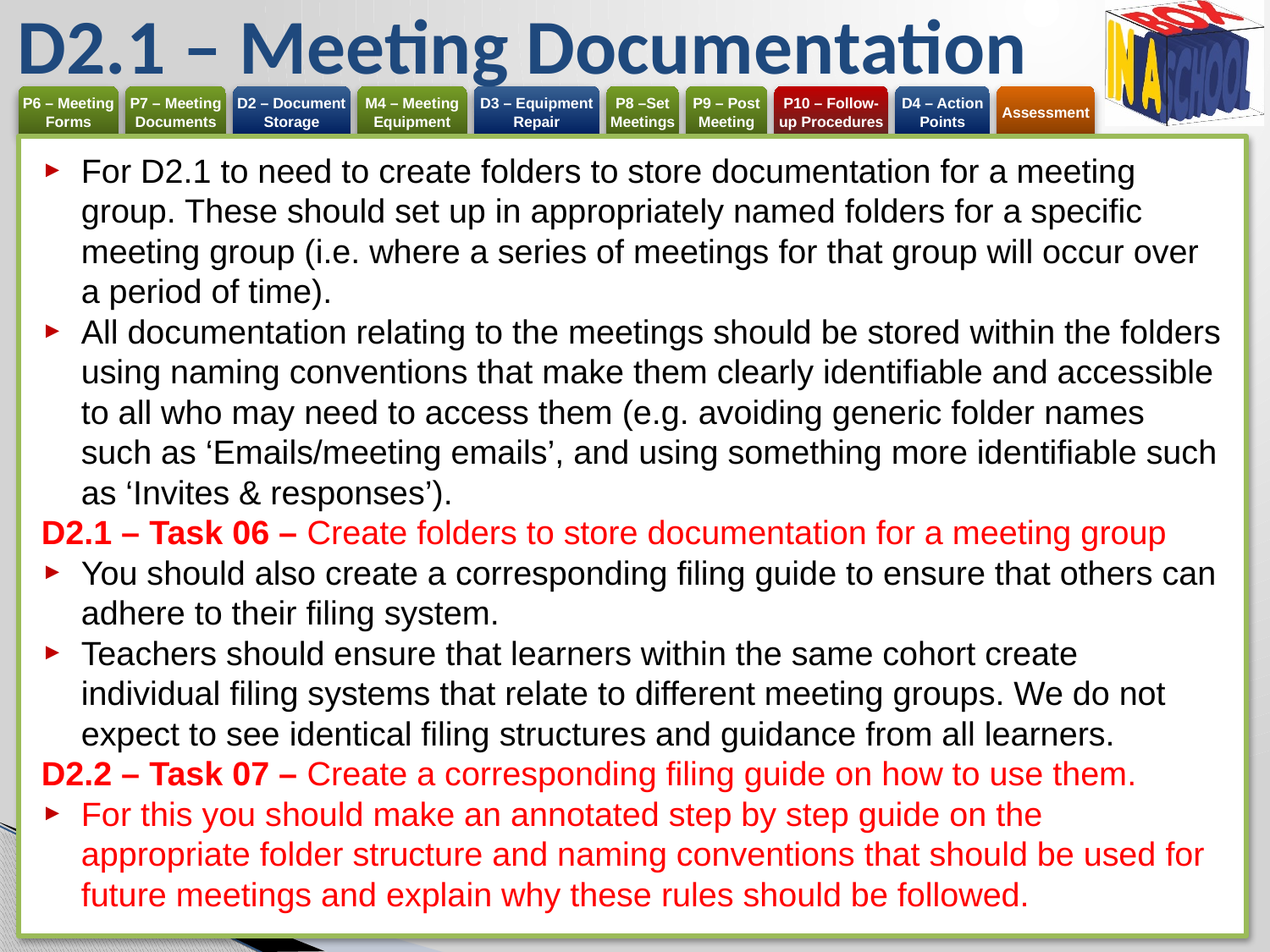

# D2.1 – Meeting Documentation
For D2.1 to need to create folders to store documentation for a meeting group. These should set up in appropriately named folders for a specific meeting group (i.e. where a series of meetings for that group will occur over a period of time).
All documentation relating to the meetings should be stored within the folders using naming conventions that make them clearly identifiable and accessible to all who may need to access them (e.g. avoiding generic folder names such as ‘Emails/meeting emails’, and using something more identifiable such as ‘Invites & responses’).
D2.1 – Task 06 – Create folders to store documentation for a meeting group
You should also create a corresponding filing guide to ensure that others can adhere to their filing system.
Teachers should ensure that learners within the same cohort create individual filing systems that relate to different meeting groups. We do not expect to see identical filing structures and guidance from all learners.
D2.2 – Task 07 – Create a corresponding filing guide on how to use them.
For this you should make an annotated step by step guide on the appropriate folder structure and naming conventions that should be used for future meetings and explain why these rules should be followed.